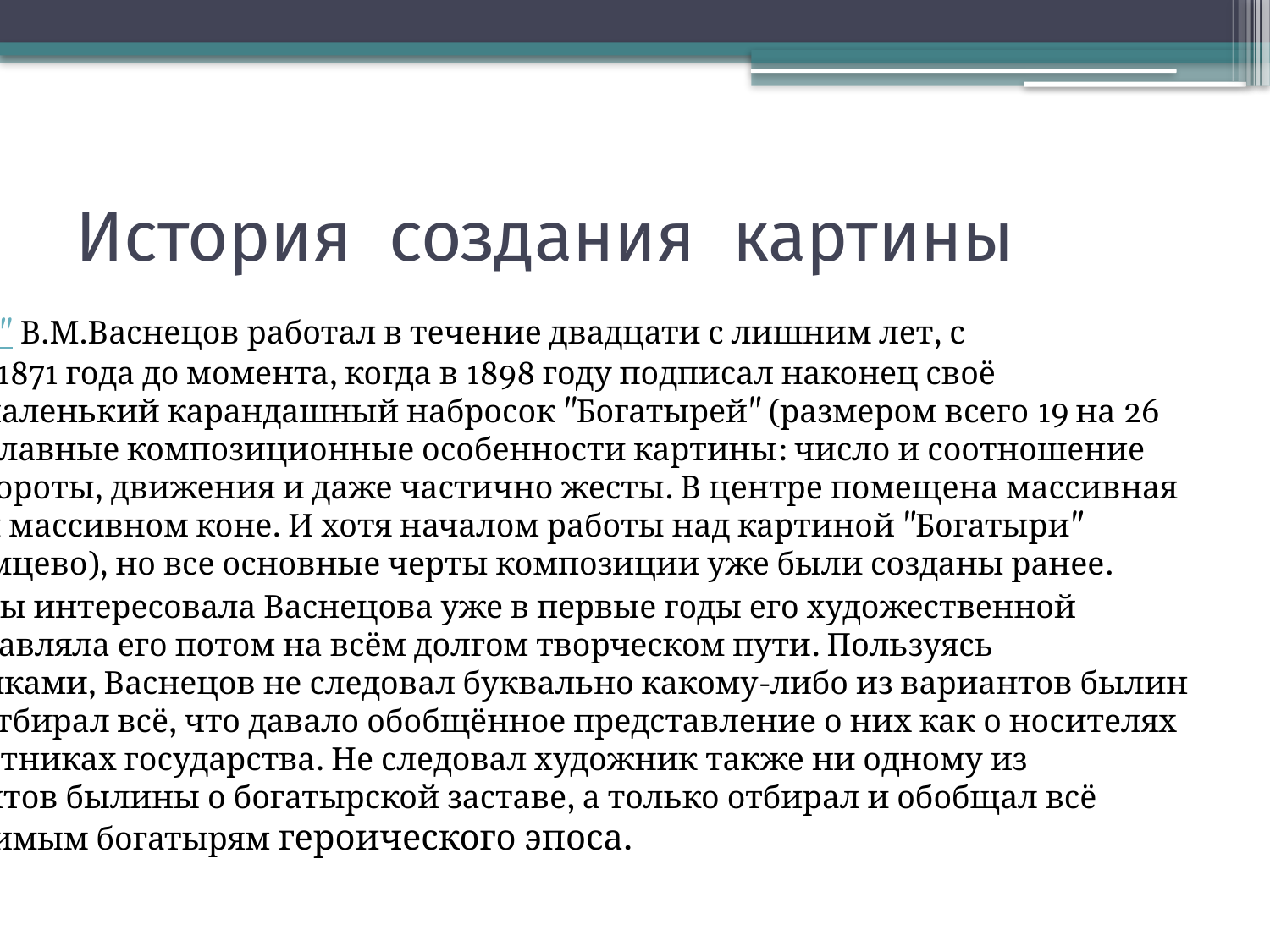

# История  создания  картины
Над картиной "Богатыри" В.М.Васнецов работал в течение двадцати с лишним лет, с карандашного наброска 1871 года до момента, когда в 1898 году подписал наконец своё произведение. Первый маленький карандашный набросок "Богатырей" (размером всего 19 на 26 см) несёт в себе уже все главные композиционные особенности картины: число и соотношение фигур всадников, их повороты, движения и даже частично жесты. В центре помещена массивная фигура на тяжеловесном массивном коне. И хотя началом работы над картиной "Богатыри" считается 1881 год (Абрамцево), но все основные черты композиции уже были созданы ранее.
Тема богатырской заставы интересовала Васнецова уже в первые годы его художественной деятельности, она не оставляла его потом на всём долгом творческом пути. Пользуясь литературными источниками, Васнецов не следовал буквально какому-либо из вариантов былин о главных богатырях, а отбирал всё, что давало обобщённое представление о них как о носителях народных идеалов, защитниках государства. Не следовал художник также ни одному из многочисленных вариантов былины о богатырской заставе, а только отбирал и обобщал всё относящееся к трём любимым богатырям героического эпоса.